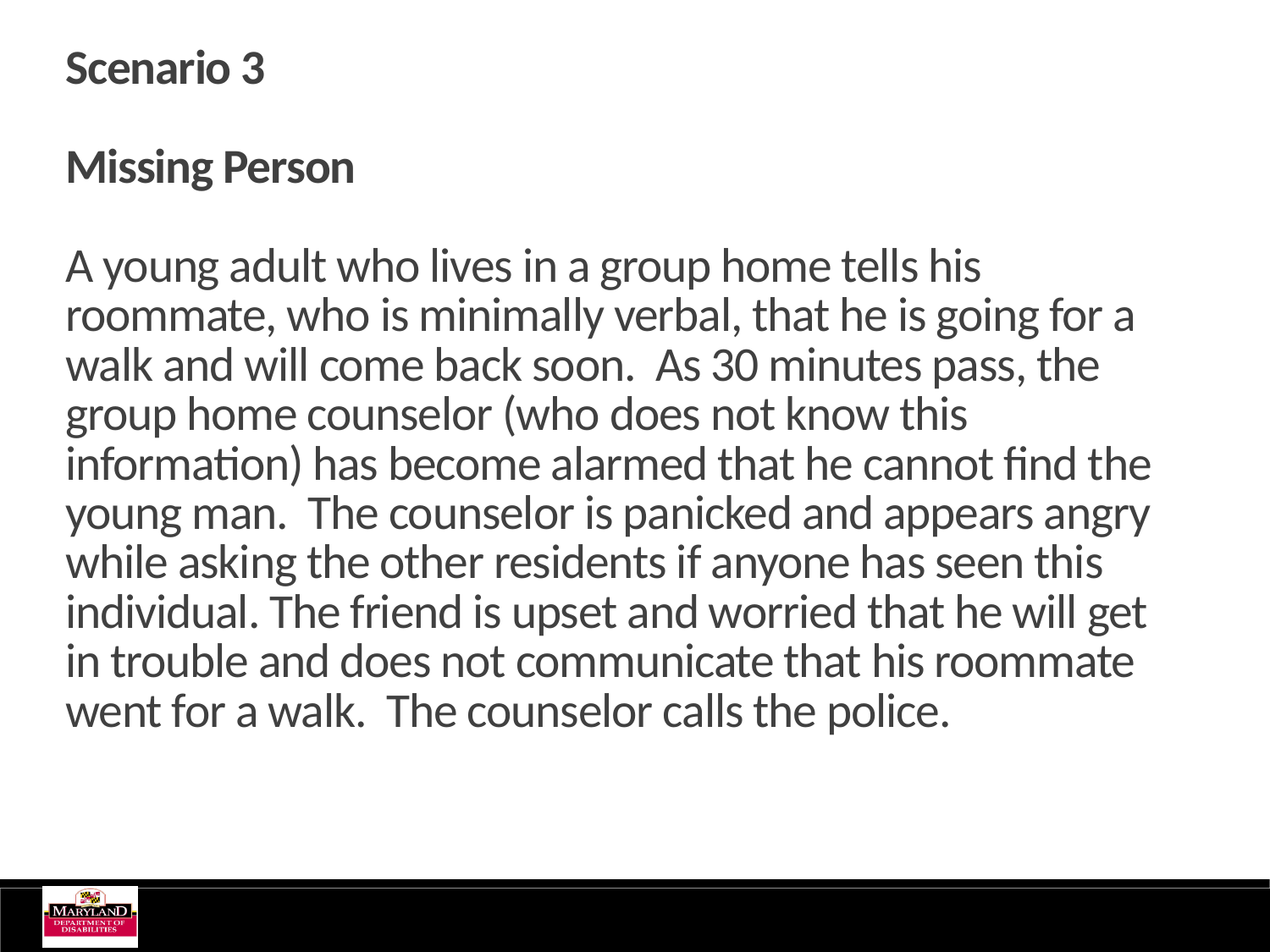

Scenario 3
Missing Person
A young adult who lives in a group home tells his roommate, who is minimally verbal, that he is going for a walk and will come back soon.  As 30 minutes pass, the group home counselor (who does not know this information) has become alarmed that he cannot find the young man.  The counselor is panicked and appears angry while asking the other residents if anyone has seen this individual. The friend is upset and worried that he will get in trouble and does not communicate that his roommate went for a walk.  The counselor calls the police.